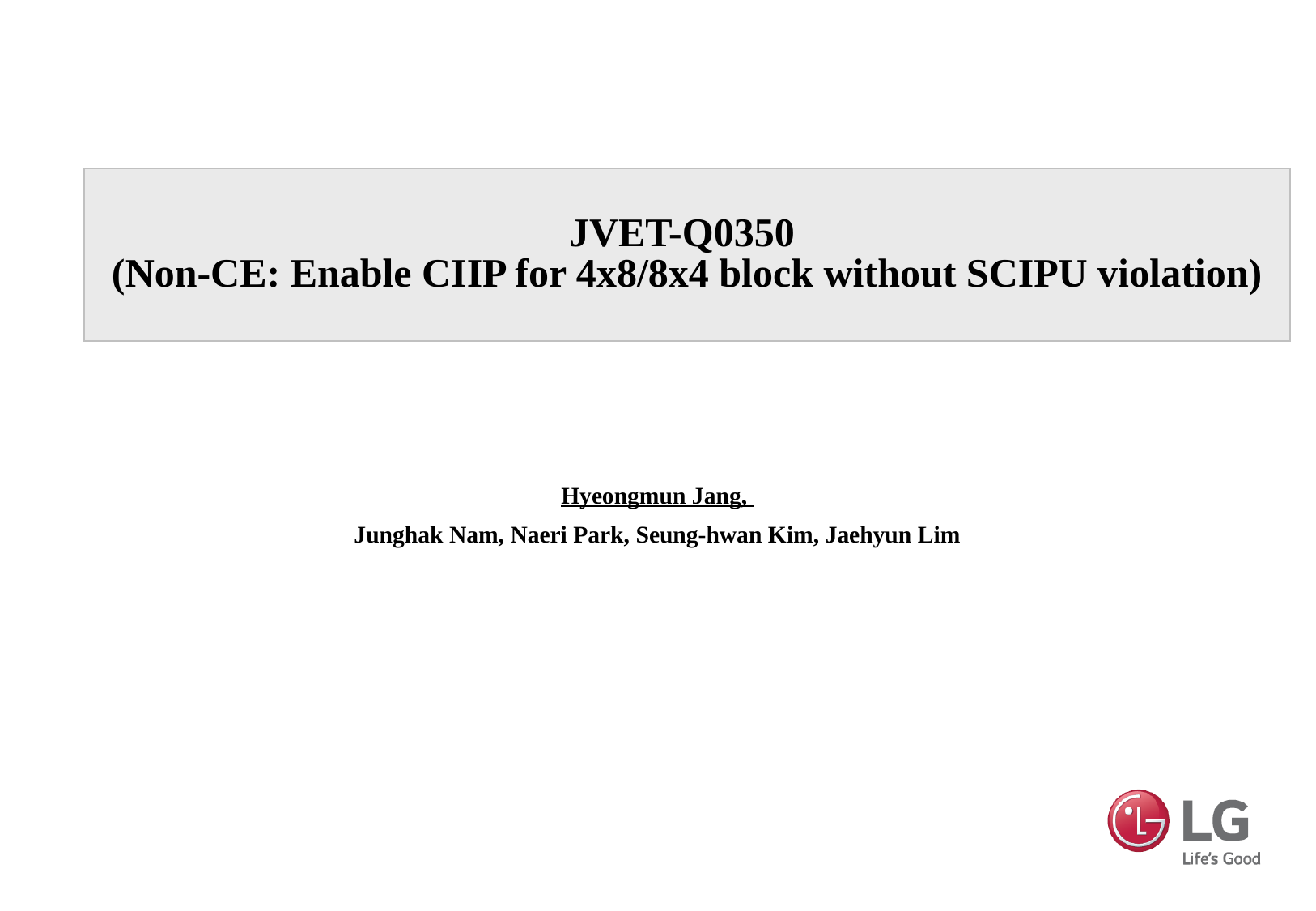

# JVET-Q0350 (Non-CE: Enable CIIP for 4x8/8x4 block without SCIPU violation)
Hyeongmun Jang,
Junghak Nam, Naeri Park, Seung-hwan Kim, Jaehyun Lim